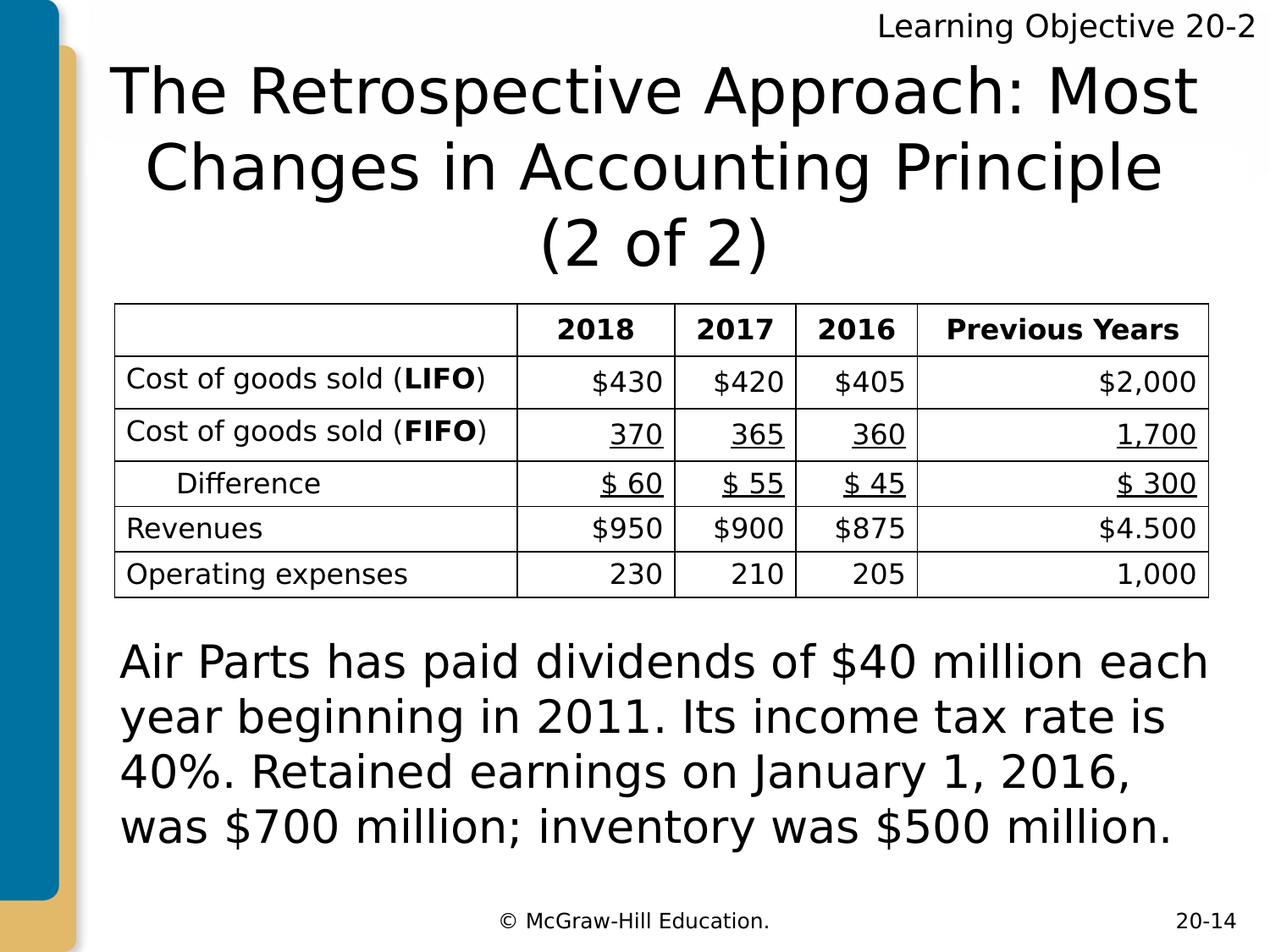

Learning Objective 20-2
# The Retrospective Approach: Most Changes in Accounting Principle (2 of 2)
|  | 2018 | 2017 | 2016 | Previous Years |
| --- | --- | --- | --- | --- |
| Cost of goods sold (LIFO) | $430 | $420 | $405 | $2,000 |
| Cost of goods sold (FIFO) | 370 | 365 | 360 | 1,700 |
| Difference | $ 60 | $ 55 | $ 45 | $ 300 |
| Revenues | $950 | $900 | $875 | $4.500 |
| Operating expenses | 230 | 210 | 205 | 1,000 |
Air Parts has paid dividends of $40 million each year beginning in 2011. Its income tax rate is 40%. Retained earnings on January 1, 2016, was $700 million; inventory was $500 million.